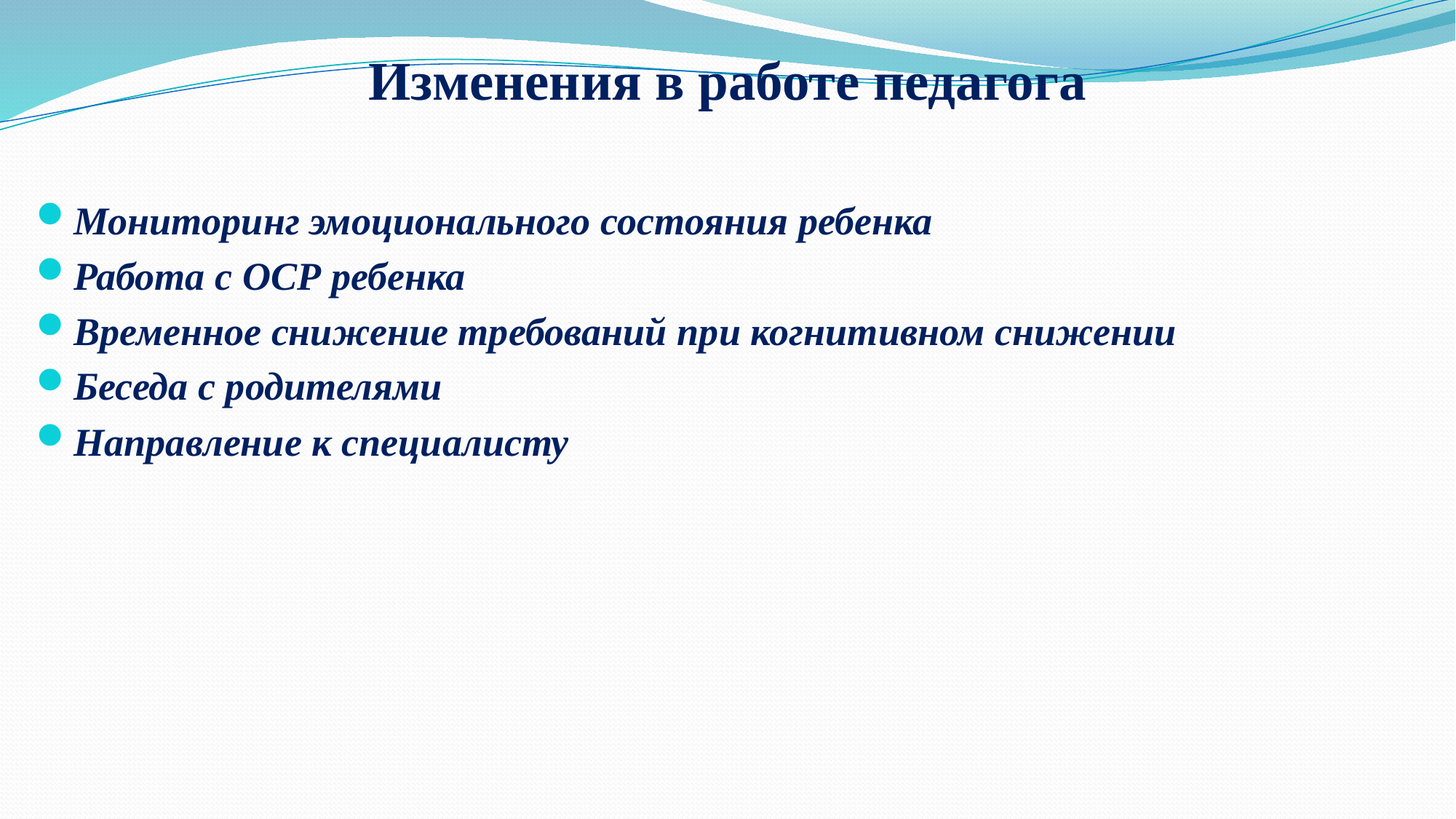

Изменения в работе педагога
Мониторинг эмоционального состояния ребенка
Работа с ОСР ребенка
Временное снижение требований при когнитивном снижении
Беседа с родителями
Направление к специалисту